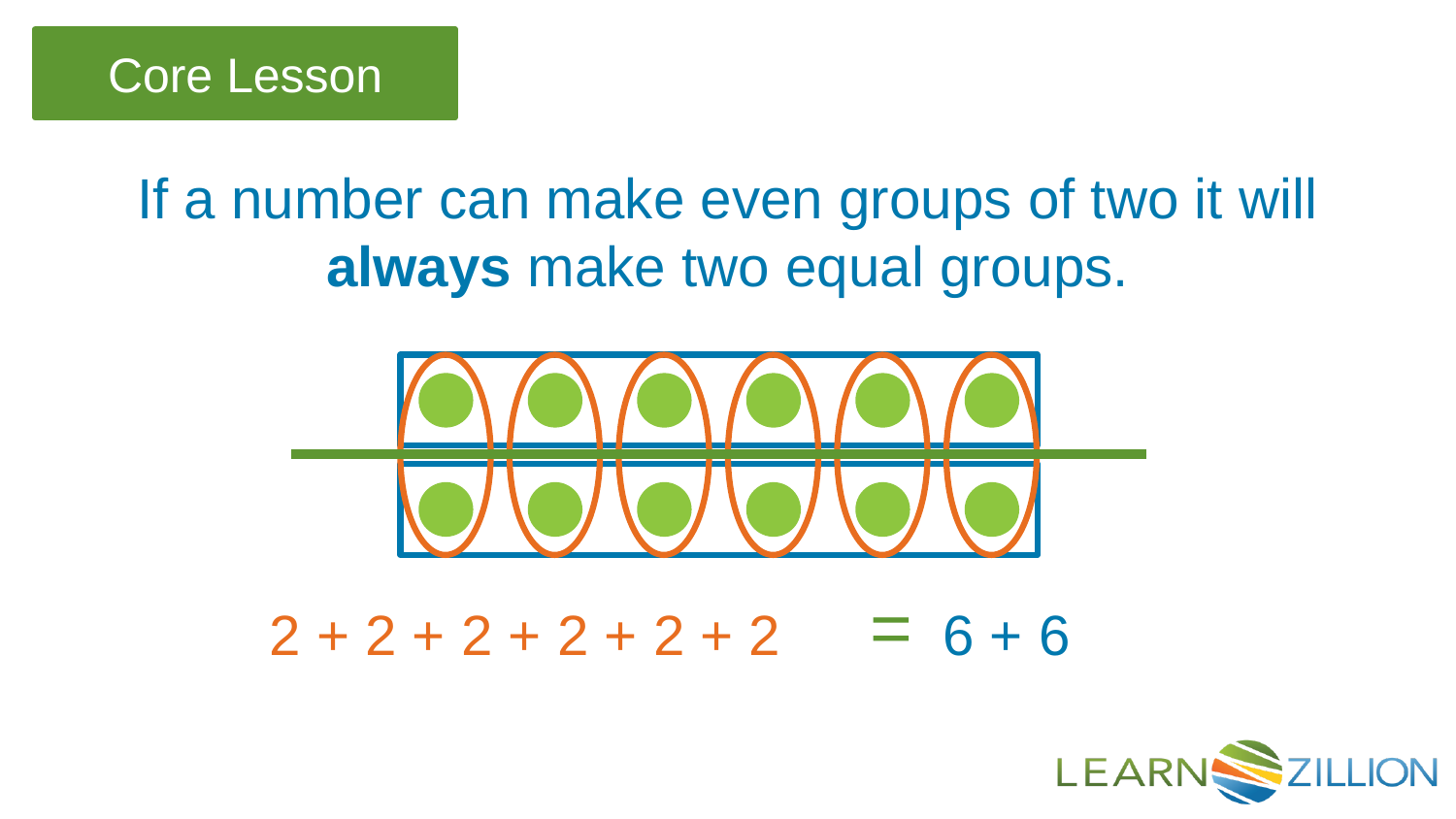

If a number can make even groups of two it will always make two equal groups.

=
2 + 2 + 2 + 2 + 2 + 2
6 + 6